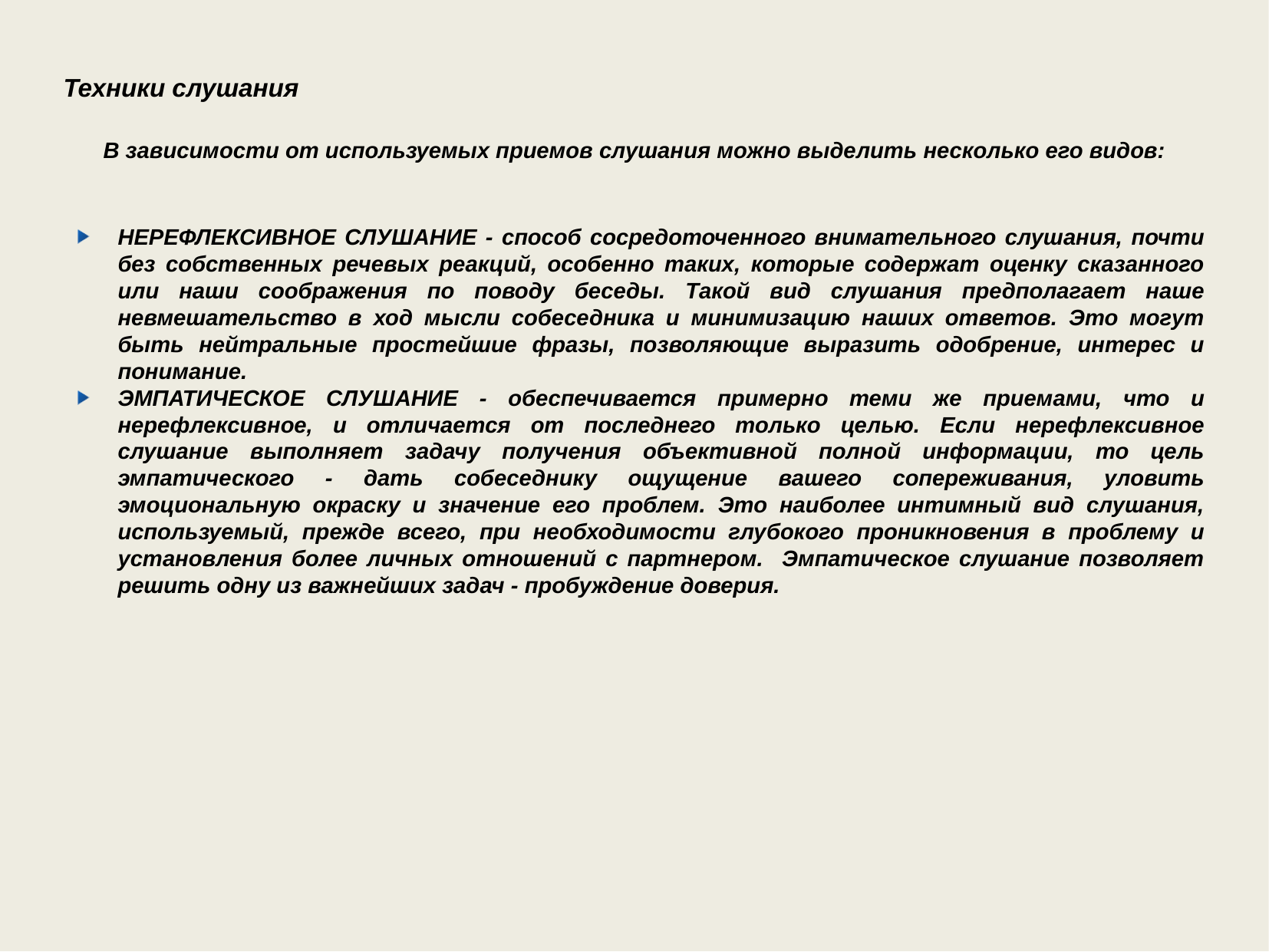

Техники слушания

 В зависимости от используемых приемов слушания можно выделить несколько его видов:
НЕРЕФЛЕКСИВНОЕ СЛУШАНИЕ - способ сосредоточенного внимательного слушания, почти без собственных речевых реакций, особенно таких, которые содержат оценку сказанного или наши соображения по поводу беседы. Такой вид слушания предполагает наше невмешательство в ход мысли собеседника и минимизацию наших ответов. Это могут быть нейтральные простейшие фразы, позволяющие выразить одобрение, интерес и понимание.
ЭМПАТИЧЕСКОЕ СЛУШАНИЕ - обеспечивается примерно теми же приемами, что и нерефлексивное, и отличается от последнего только целью. Если нерефлексивное слушание выполняет задачу получения объективной полной информации, то цель эмпатического - дать собеседнику ощущение вашего сопереживания, уловить эмоциональную окраску и значение его проблем. Это наиболее интимный вид слушания, используемый, прежде всего, при необходимости глубокого проникновения в проблему и установления более личных отношений с партнером.  Эмпатическое слушание позволяет решить одну из важнейших задач - пробуждение доверия.